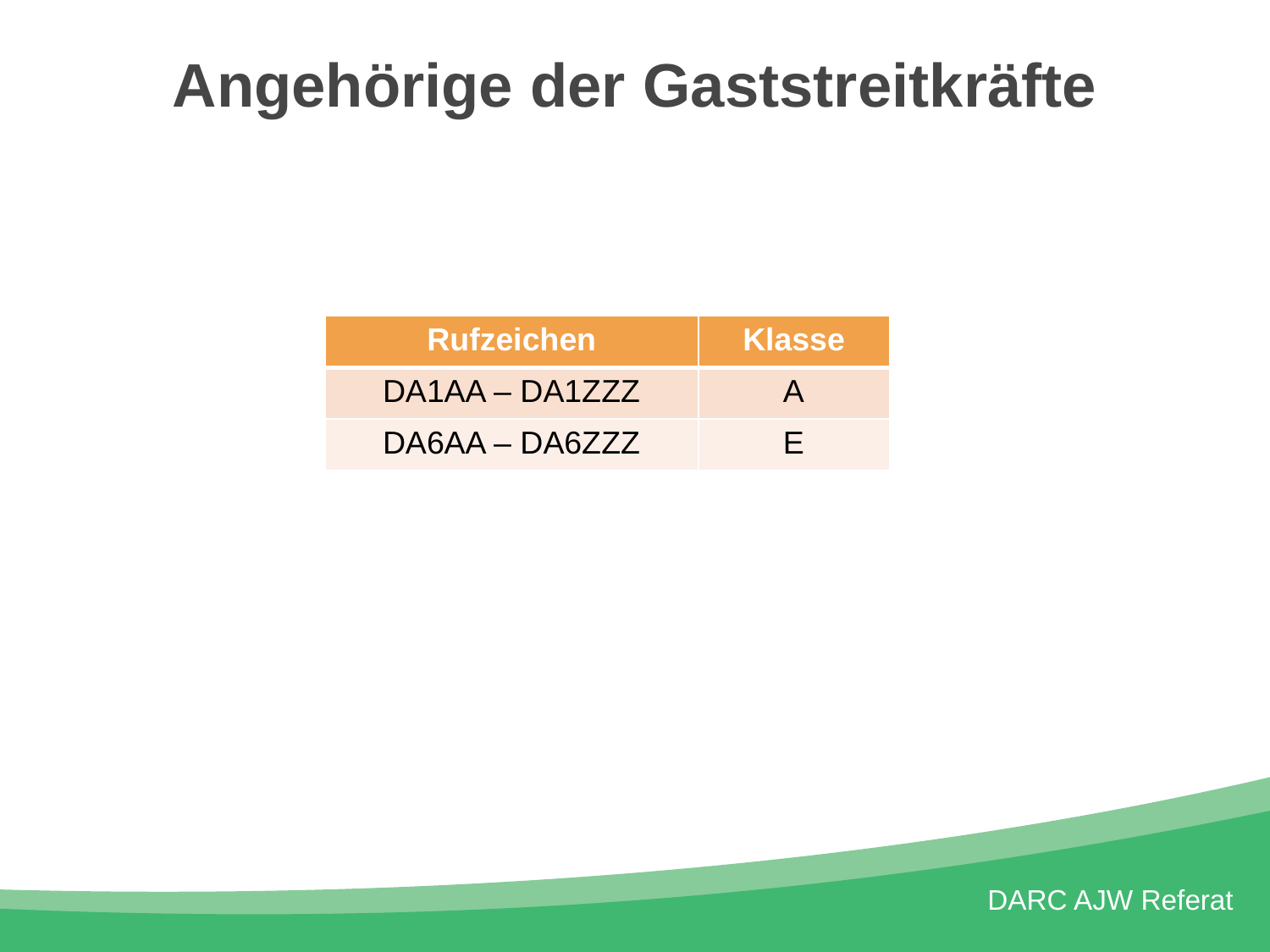

# Angehörige der Gaststreitkräfte

| Rufzeichen | Klasse |
| --- | --- |
| DA1AA – DA1ZZZ | A |
| DA6AA – DA6ZZZ | E |